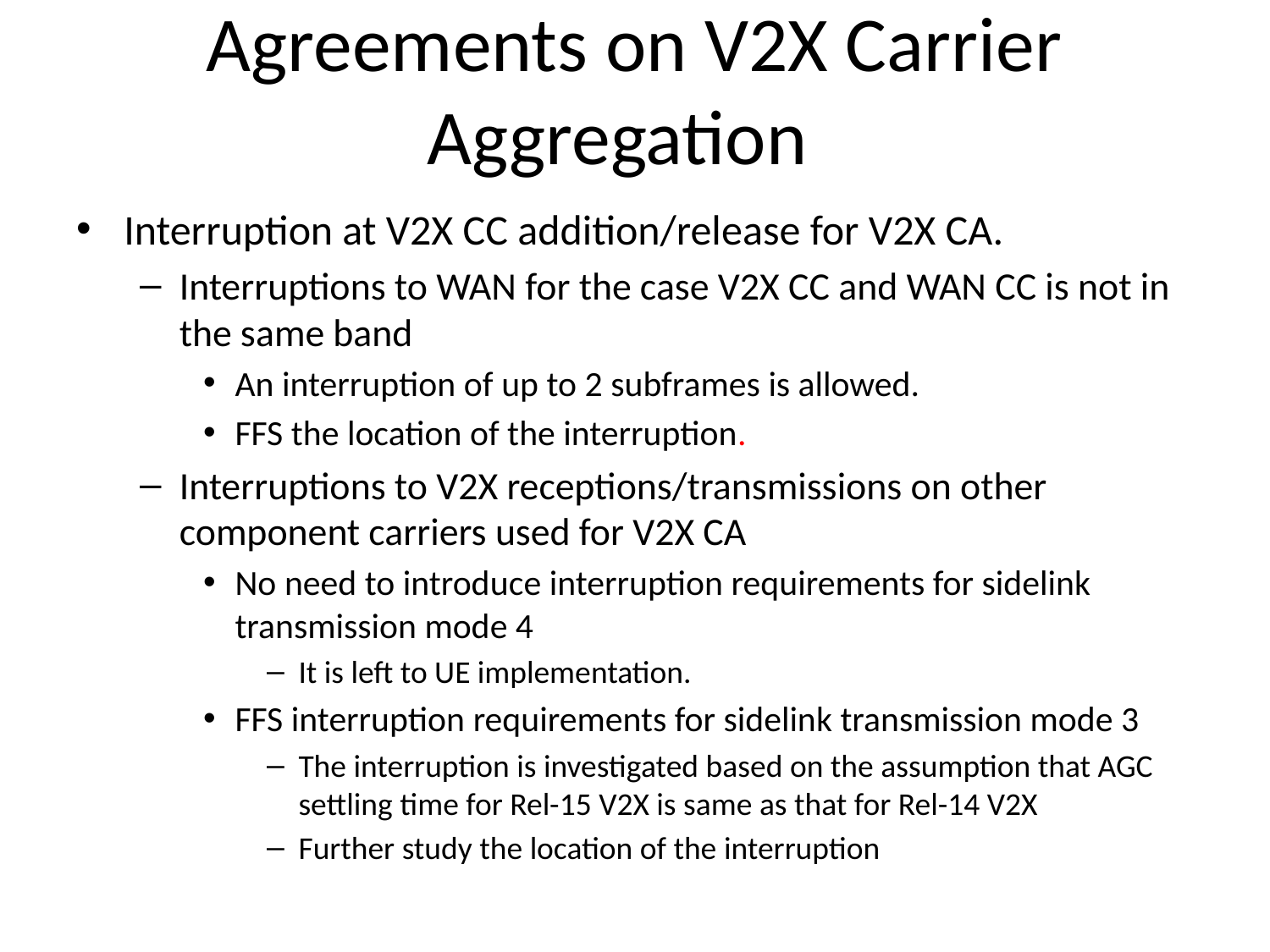

# Agreements on V2X Carrier Aggregation
Interruption at V2X CC addition/release for V2X CA.
Interruptions to WAN for the case V2X CC and WAN CC is not in the same band
An interruption of up to 2 subframes is allowed.
FFS the location of the interruption.
Interruptions to V2X receptions/transmissions on other component carriers used for V2X CA
No need to introduce interruption requirements for sidelink transmission mode 4
It is left to UE implementation.
FFS interruption requirements for sidelink transmission mode 3
The interruption is investigated based on the assumption that AGC settling time for Rel-15 V2X is same as that for Rel-14 V2X
Further study the location of the interruption